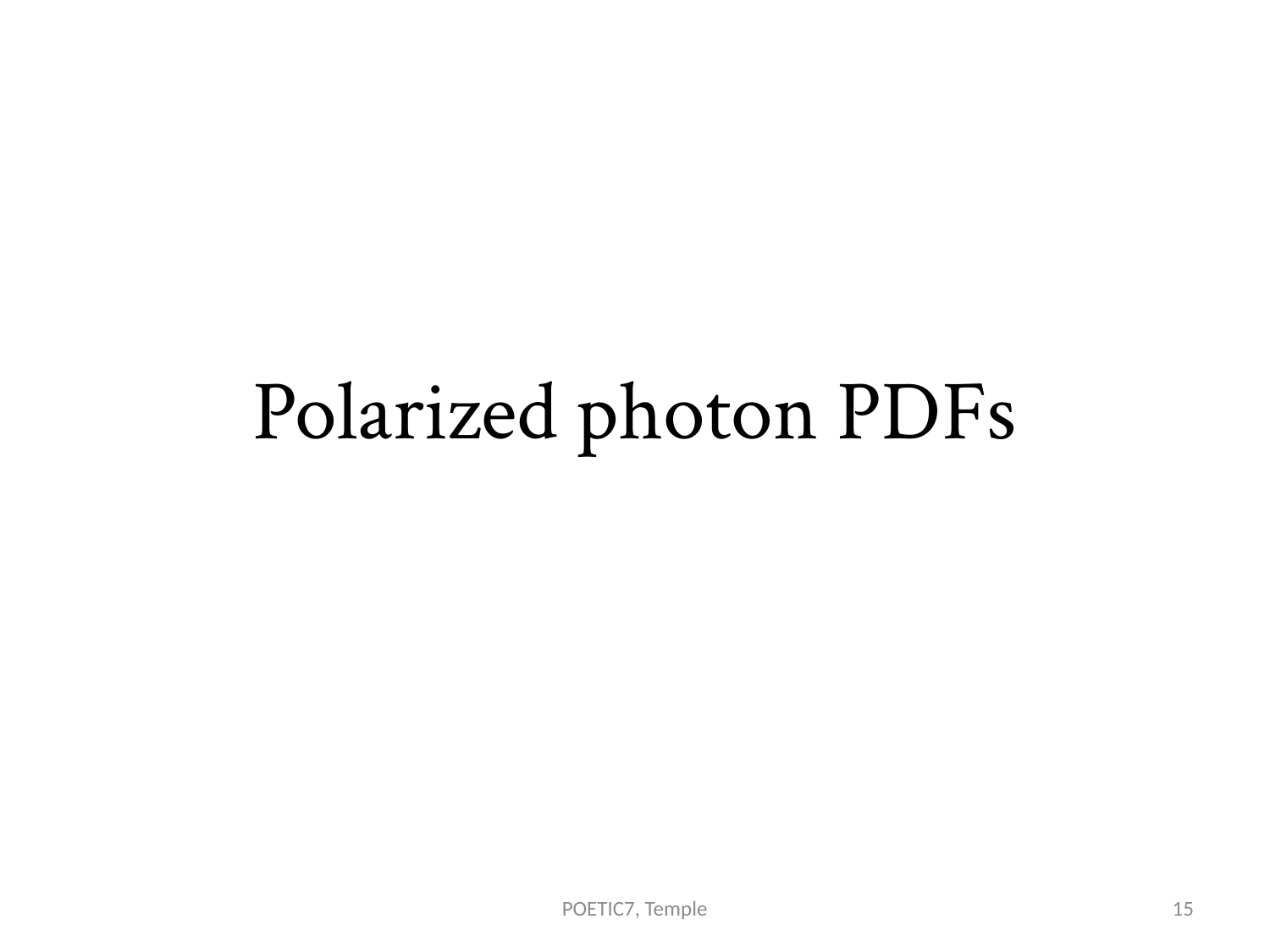

# Polarized photon PDFs
POETIC7, Temple
15